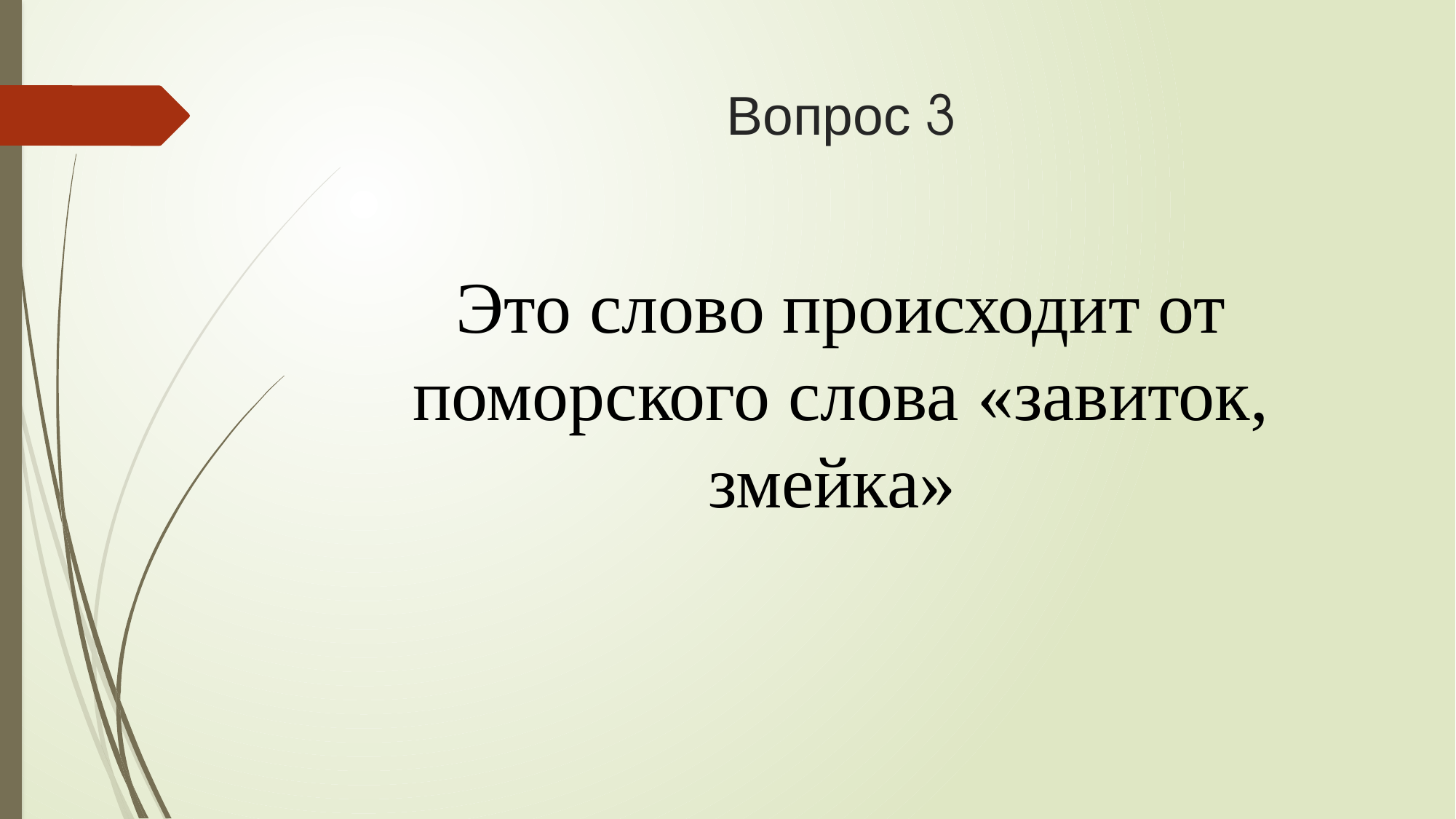

# Вопрос 3
Это слово происходит от поморского слова «завиток, змейка»